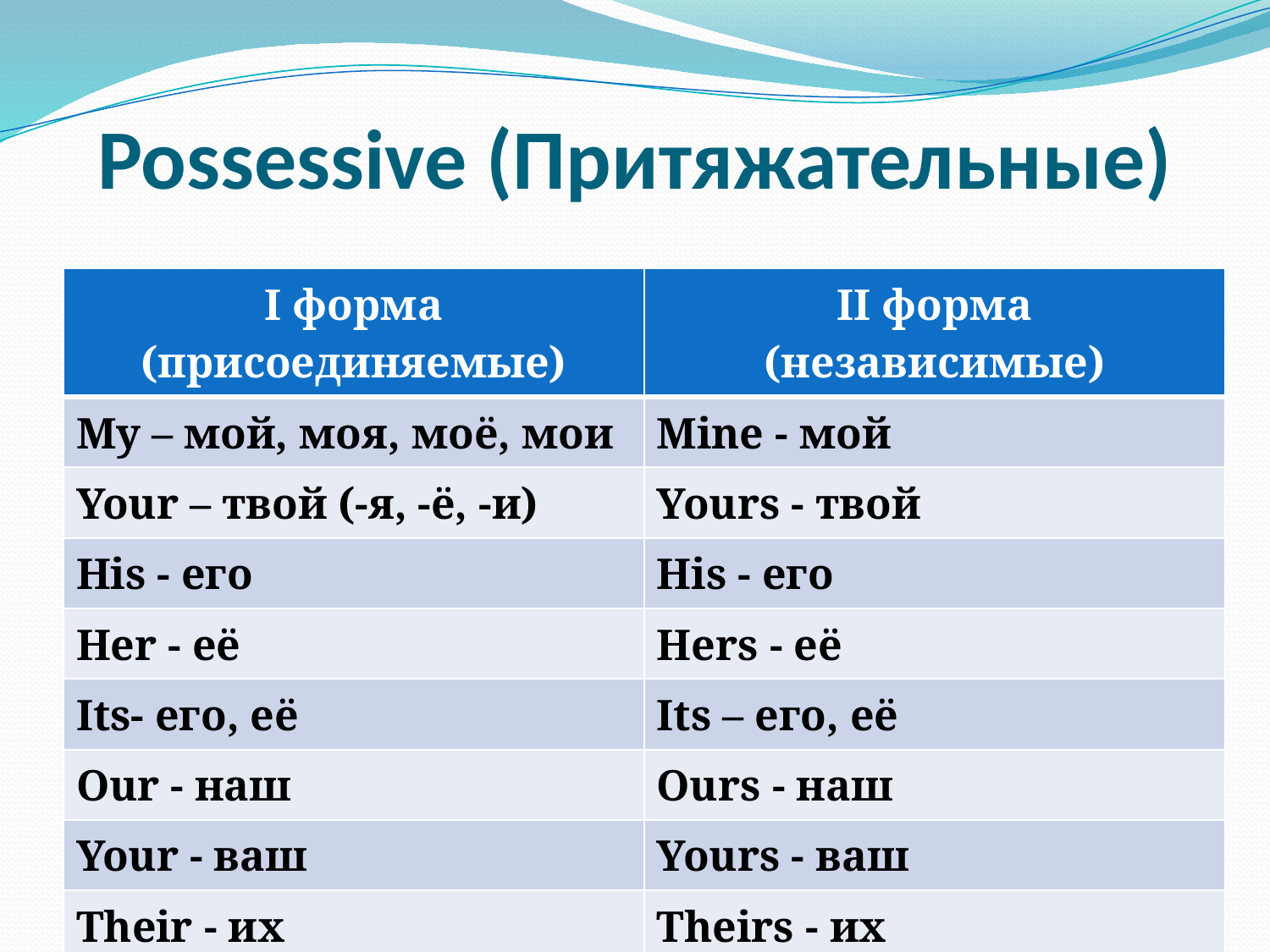

# Possessive (Притяжательные)
| I форма (присоединяемые) | II форма (независимые) |
| --- | --- |
| My – мой, моя, моё, мои | Mine - мой |
| Your – твой (-я, -ё, -и) | Yours - твой |
| His - его | His - его |
| Her - её | Hers - её |
| Its- его, её | Its – его, её |
| Our - наш | Ours - наш |
| Your - ваш | Yours - ваш |
| Their - их | Theirs - их |